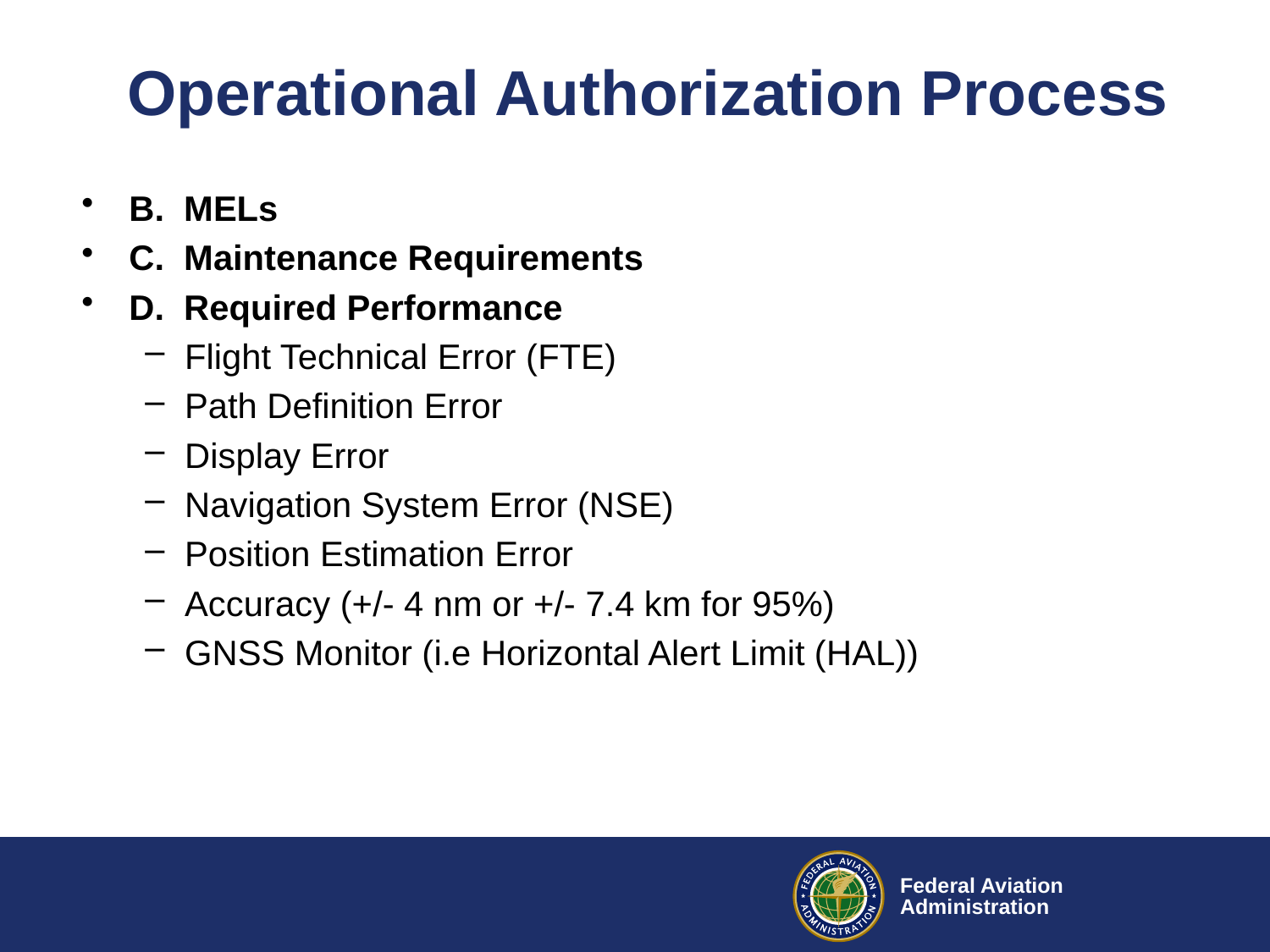

# Operational Authorization Process
B.  MELs
C.  Maintenance Requirements
D.  Required Performance
Flight Technical Error (FTE)
Path Definition Error
Display Error
Navigation System Error (NSE)
Position Estimation Error
Accuracy (+/- 4 nm or +/- 7.4 km for 95%)
GNSS Monitor (i.e Horizontal Alert Limit (HAL))